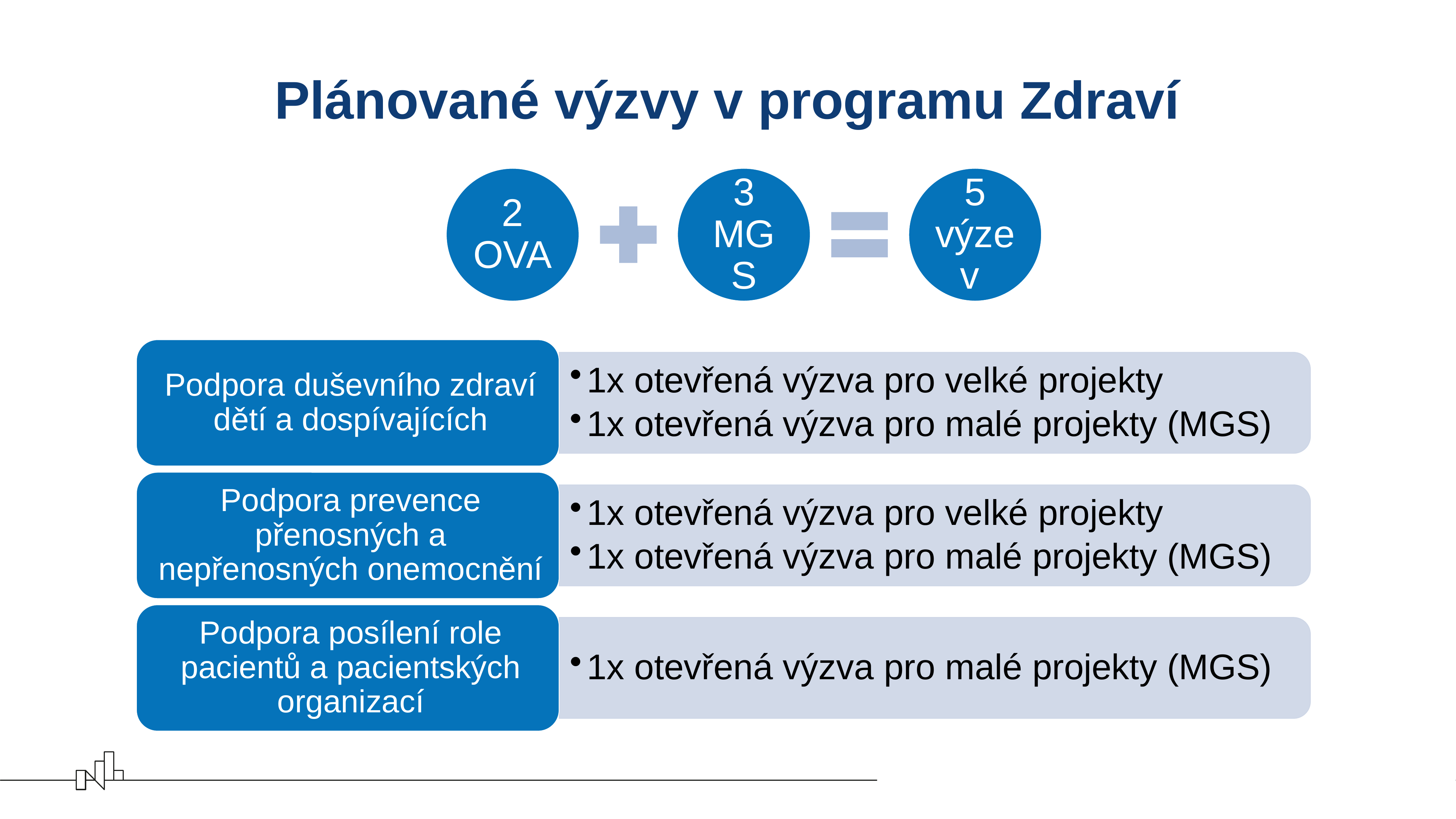

# Plánované výzvy v programu Zdraví
2 OVA

3 MGS

5 výzev
1x otevřená výzva pro velké projekty
1x otevřená výzva pro malé projekty (MGS)
Podpora duševního zdraví dětí a dospívajících
1x otevřená výzva pro velké projekty
1x otevřená výzva pro malé projekty (MGS)
Podpora prevence přenosných a nepřenosných onemocnění
1x otevřená výzva pro malé projekty (MGS)
Podpora posílení role pacientů a pacientských organizací